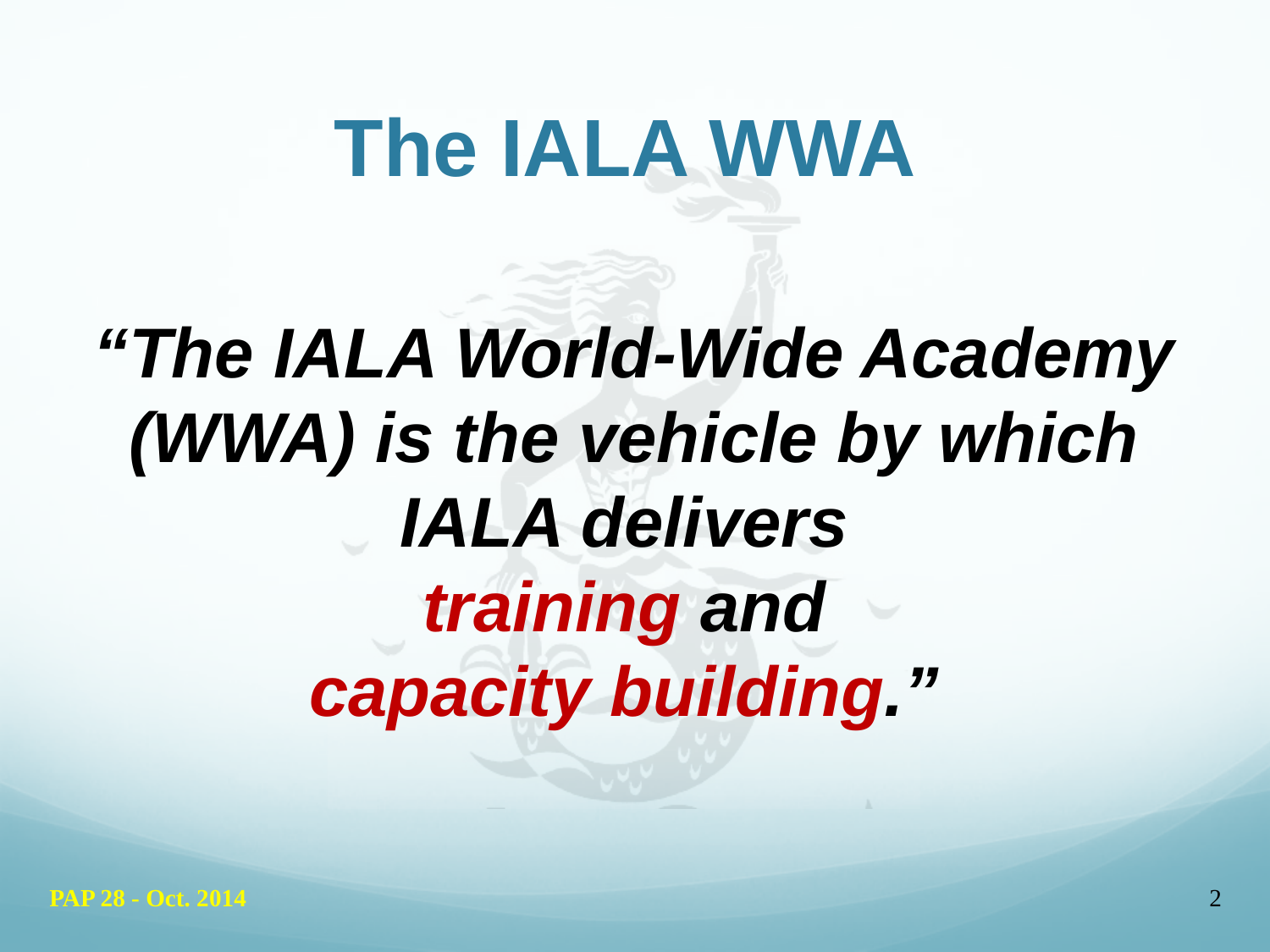

# The IALA WWA

“The IALA World-Wide Academy (WWA) is the vehicle by which IALA delivers
training and
capacity building.”

PAP 28 - Oct. 2014
2